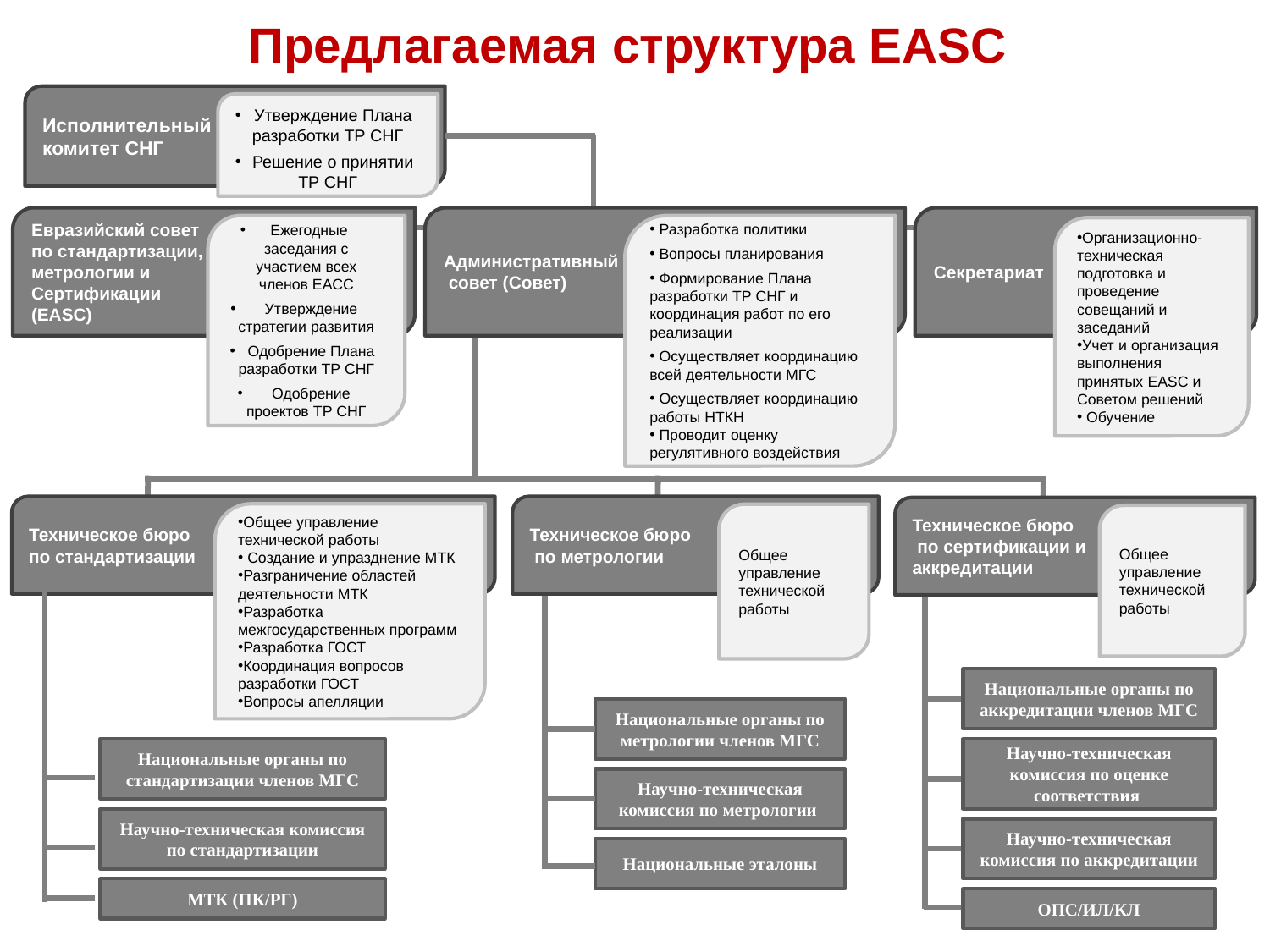

Предлагаемая структура ЕАSС
Исполнительный
комитет СНГ

 Утверждение Плана разработки ТР СНГ

  Решение о принятии  ТР СНГ
Евразийский совет
по стандартизации,
метрологии и
Сертификации
(ЕАSС)
Административный
 совет (Совет)
Секретариат
Ежегодные заседания с участием всех членов ЕАСС

 Утверждение стратегии развития

 Одобрение Плана разработки ТР СНГ

 Одобрение проектов ТР СНГ
 Разработка политики

 Вопросы планирования

 Формирование Плана разработки ТР СНГ и координация работ по его реализации

 Осуществляет координацию всей деятельности МГС

 Осуществляет координацию работы НТКН
 Проводит оценку регулятивного воздействия
Организационно-техническая подготовка и проведение совещаний и заседаний
Учет и организация выполнения принятых ЕАSС и Советом решений
 Обучение
Техническое бюро
по стандартизации
Техническое бюро
 по метрологии
Техническое бюро
 по сертификации и
аккредитации
Общее управление технической работы
 Создание и упразднение МТК
Разграничение областей деятельности МТК
Разработка межгосударственных программ
Разработка ГОСТ
Координация вопросов разработки ГОСТ
Вопросы апелляции
Общее управление технической работы
Общее управление технической работы
Национальные органы по аккредитации членов МГС
Национальные органы по метрологии членов МГС
Научно-техническая комиссия по оценке соответствия
Национальные органы по стандартизации членов МГС
Научно-техническая комиссия по метрологии
Научно-техническая комиссия по стандартизации
Научно-техническая комиссия по аккредитации
Национальные эталоны
МТК (ПК/РГ)
ОПС/ИЛ/КЛ